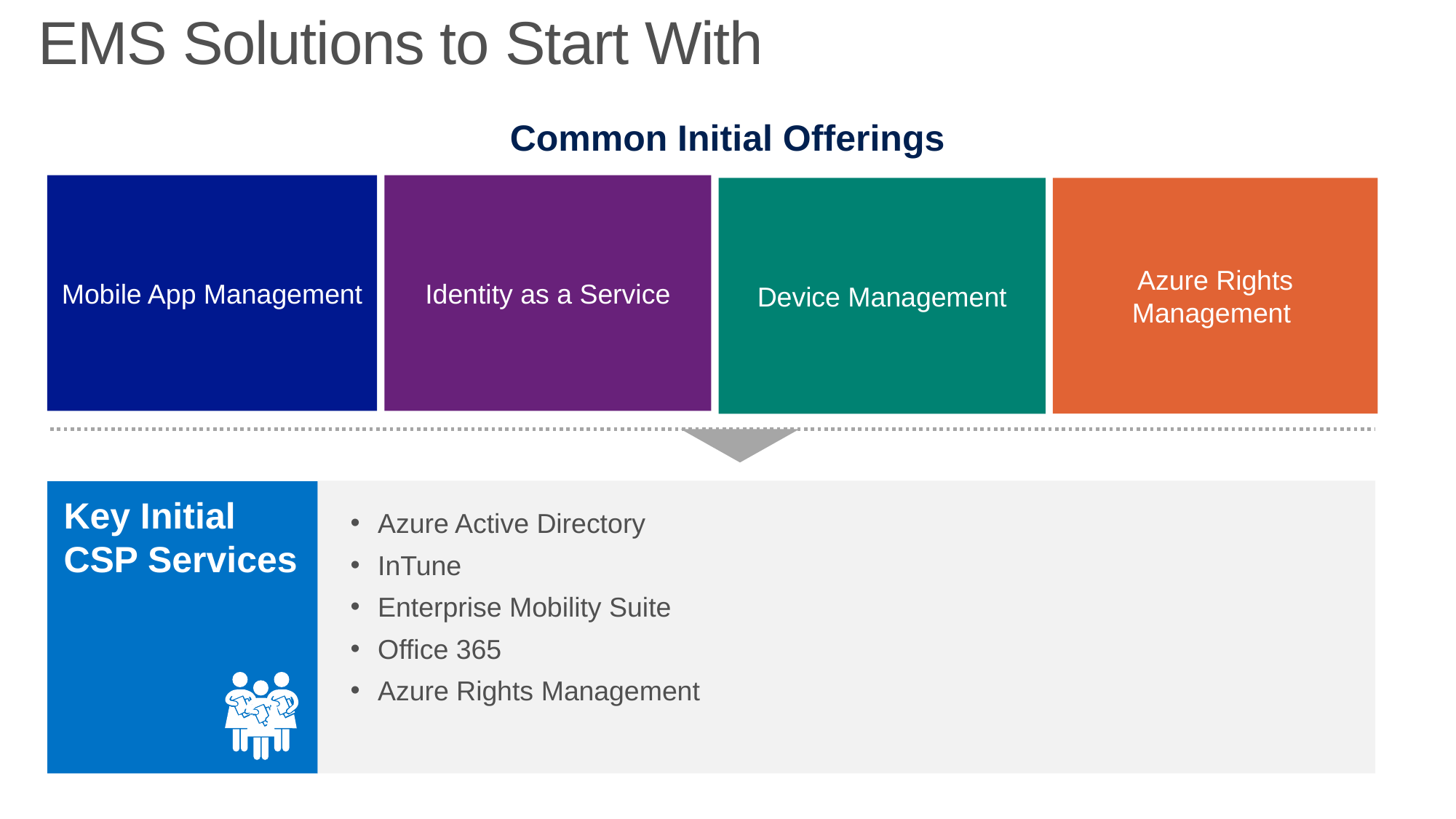

# EMS Solutions to Start With
Common Initial Offerings
Mobile App Management
Identity as a Service
Azure Rights Management
Device Management

Azure Active Directory
InTune
Enterprise Mobility Suite
Office 365
Azure Rights Management

Key Initial CSP Services